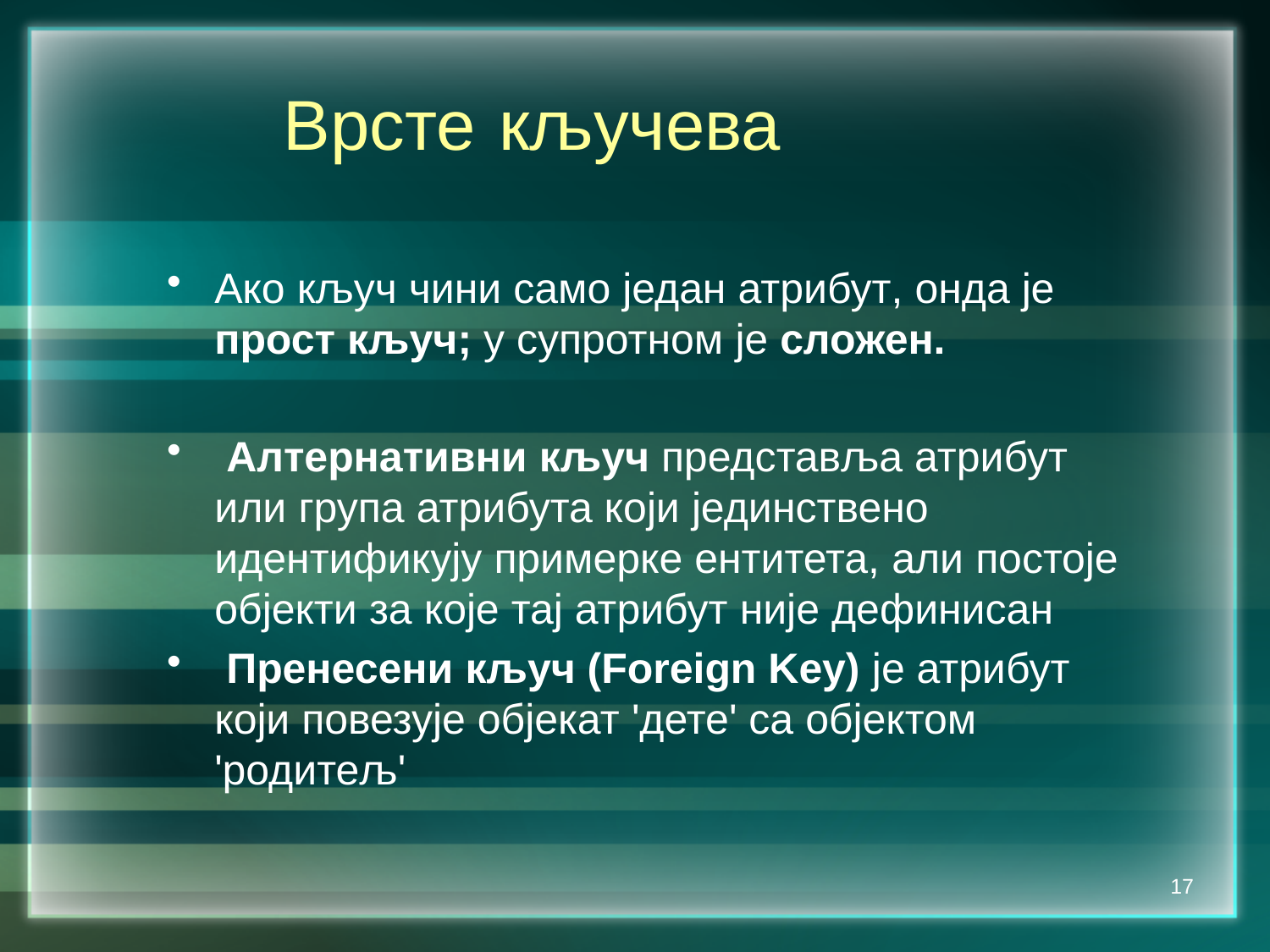

Врсте кључева
Ако кључ чини само један атрибут, онда је прост кључ; у супротном је сложен.

 Алтернативни кључ представља атрибут или група атрибута који јединствено идентификују примерке ентитета, али постоје објекти за које тај атрибут није дефинисан
 Пренесени кључ (Foreign Key) је атрибут који повезује објекат 'дете' са објектом 'родитељ'
17